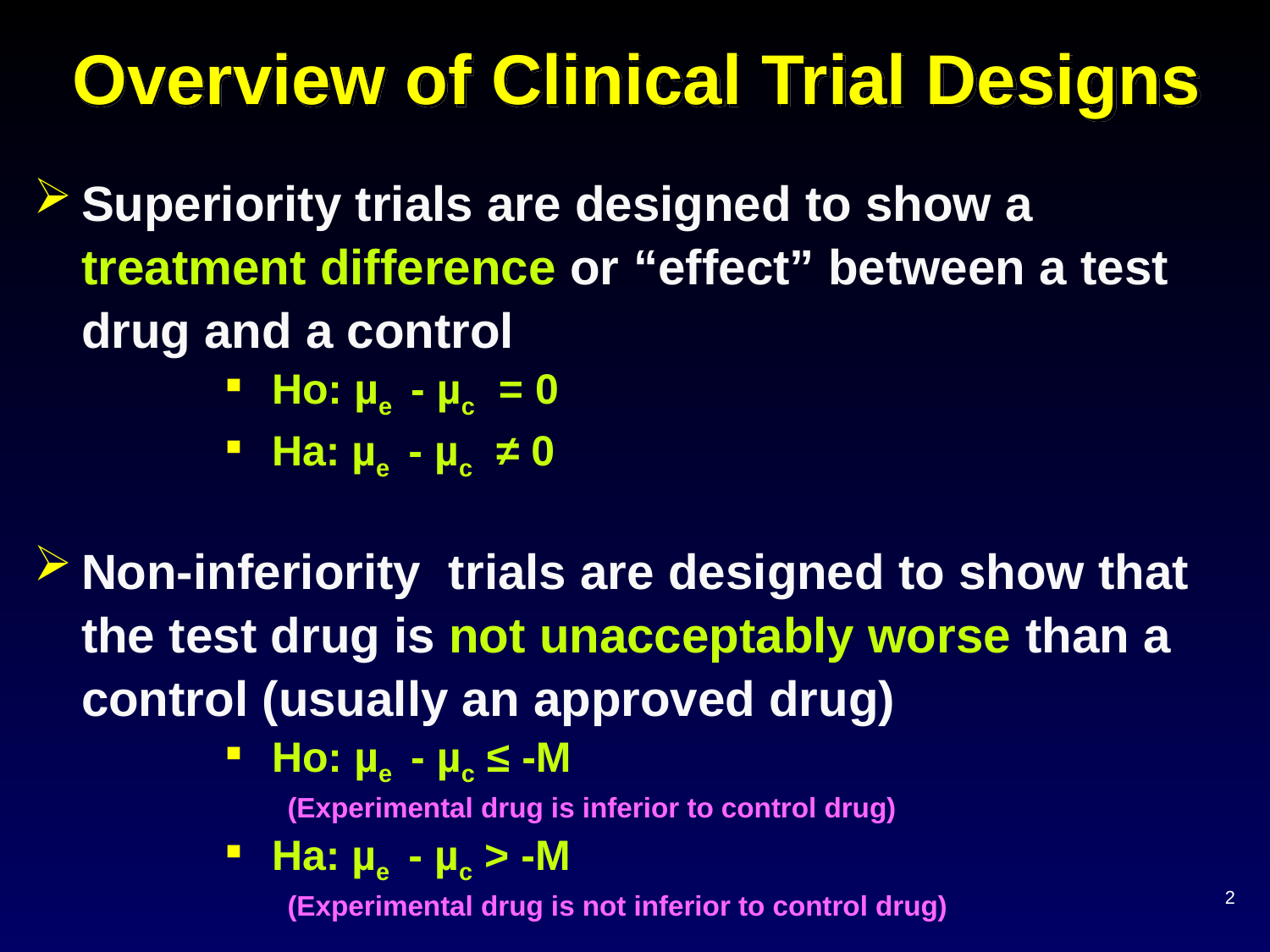

# Overview of Clinical Trial Designs
Superiority trials are designed to show a treatment difference or “effect” between a test drug and a control
Ho: µe  - µc  = 0
Ha: µe  - µc  ≠ 0

Non-inferiority  trials are designed to show that the test drug is not unacceptably worse than a control (usually an approved drug)
Ho: µe  - µc ≤ -M
(Experimental drug is inferior to control drug)
Ha: µe  - µc > -M
(Experimental drug is not inferior to control drug)

2